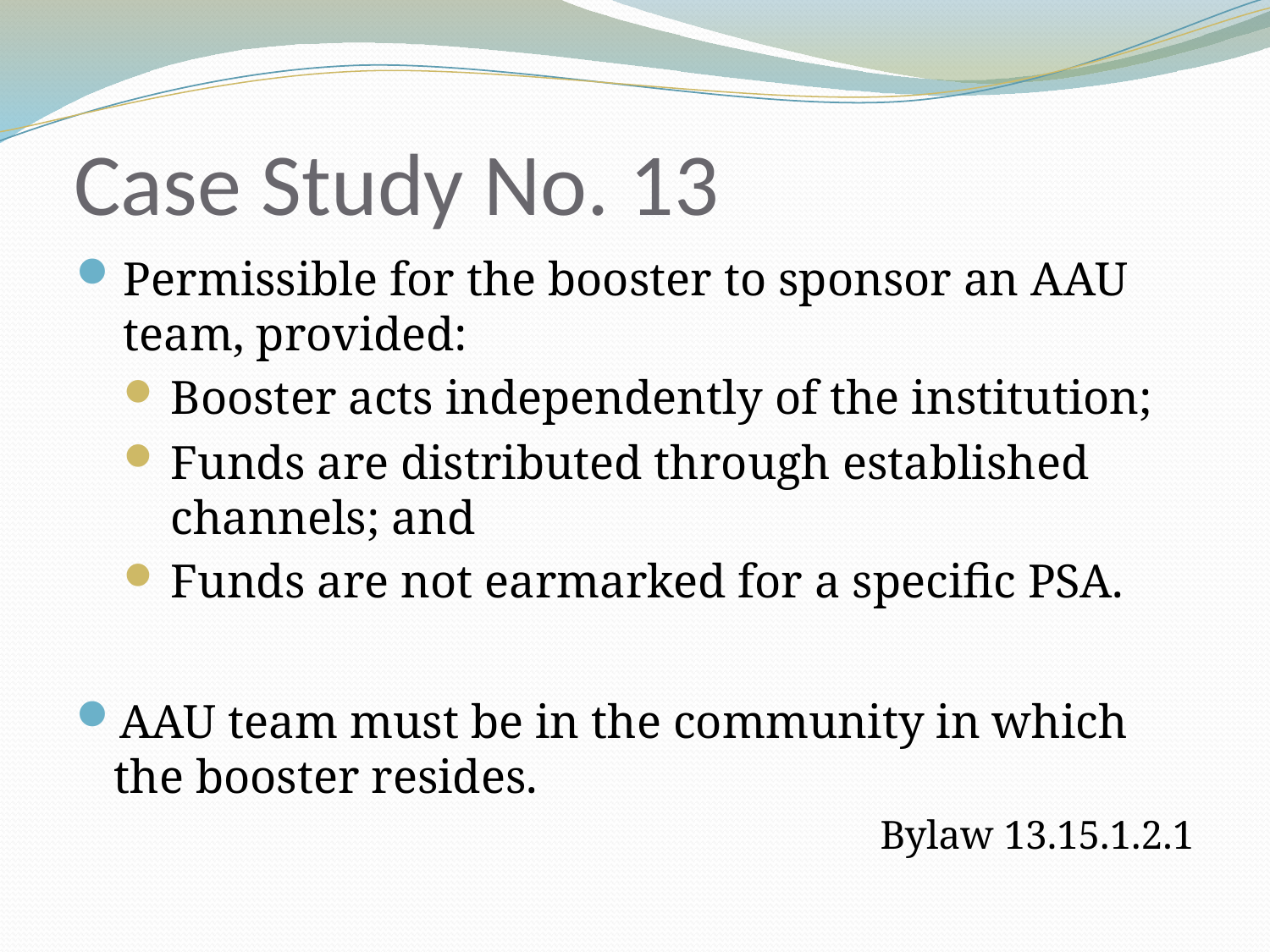

# Case Study No. 13
Permissible for the booster to sponsor an AAU team, provided:
Booster acts independently of the institution;
Funds are distributed through established channels; and
Funds are not earmarked for a specific PSA.

AAU team must be in the community in which the booster resides.
Bylaw 13.15.1.2.1